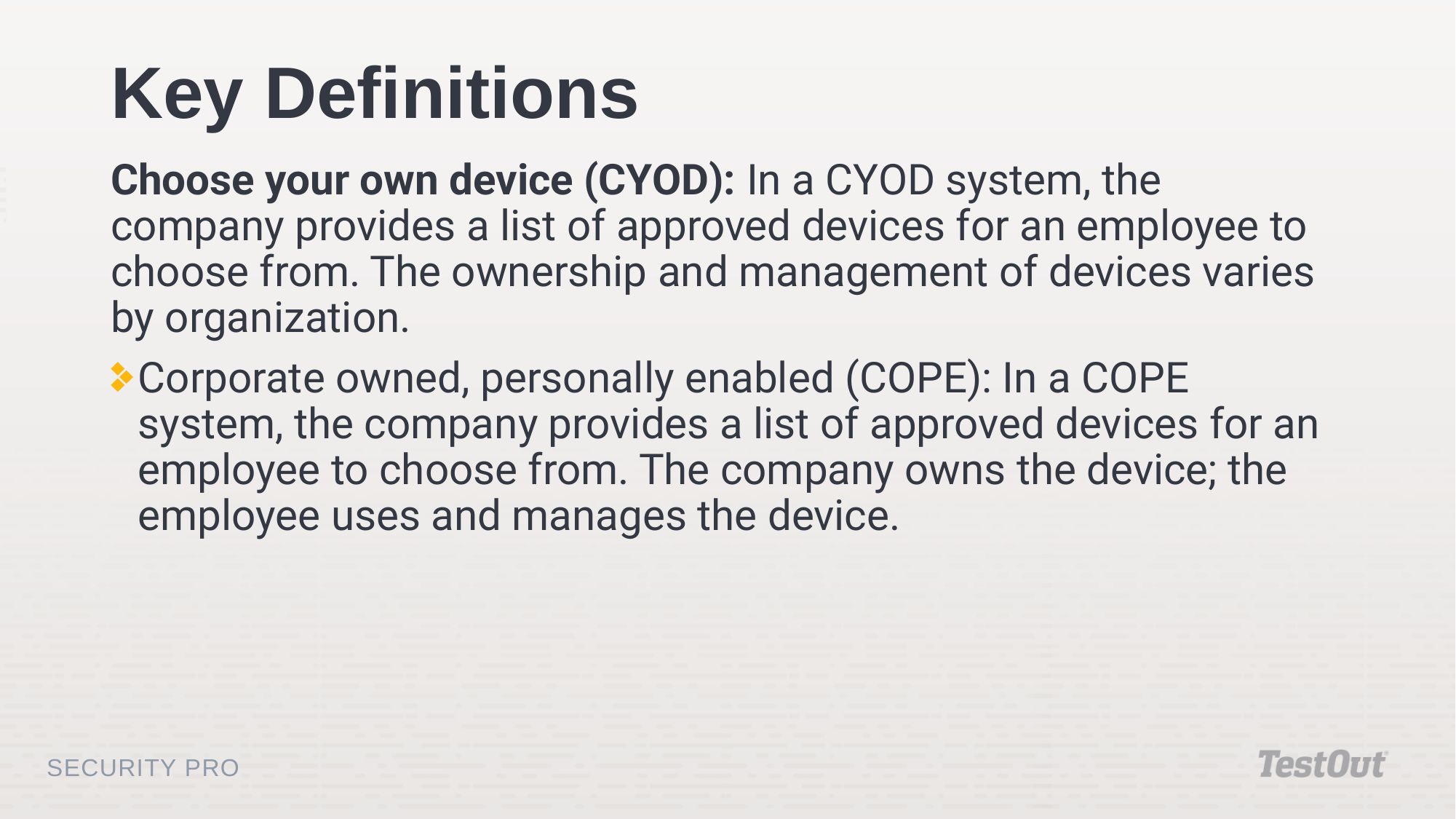

# Key Definitions
Choose your own device (CYOD): In a CYOD system, the company provides a list of approved devices for an employee to choose from. The ownership and management of devices varies by organization.
Corporate owned, personally enabled (COPE): In a COPE system, the company provides a list of approved devices for an employee to choose from. The company owns the device; the employee uses and manages the device.
Security Pro